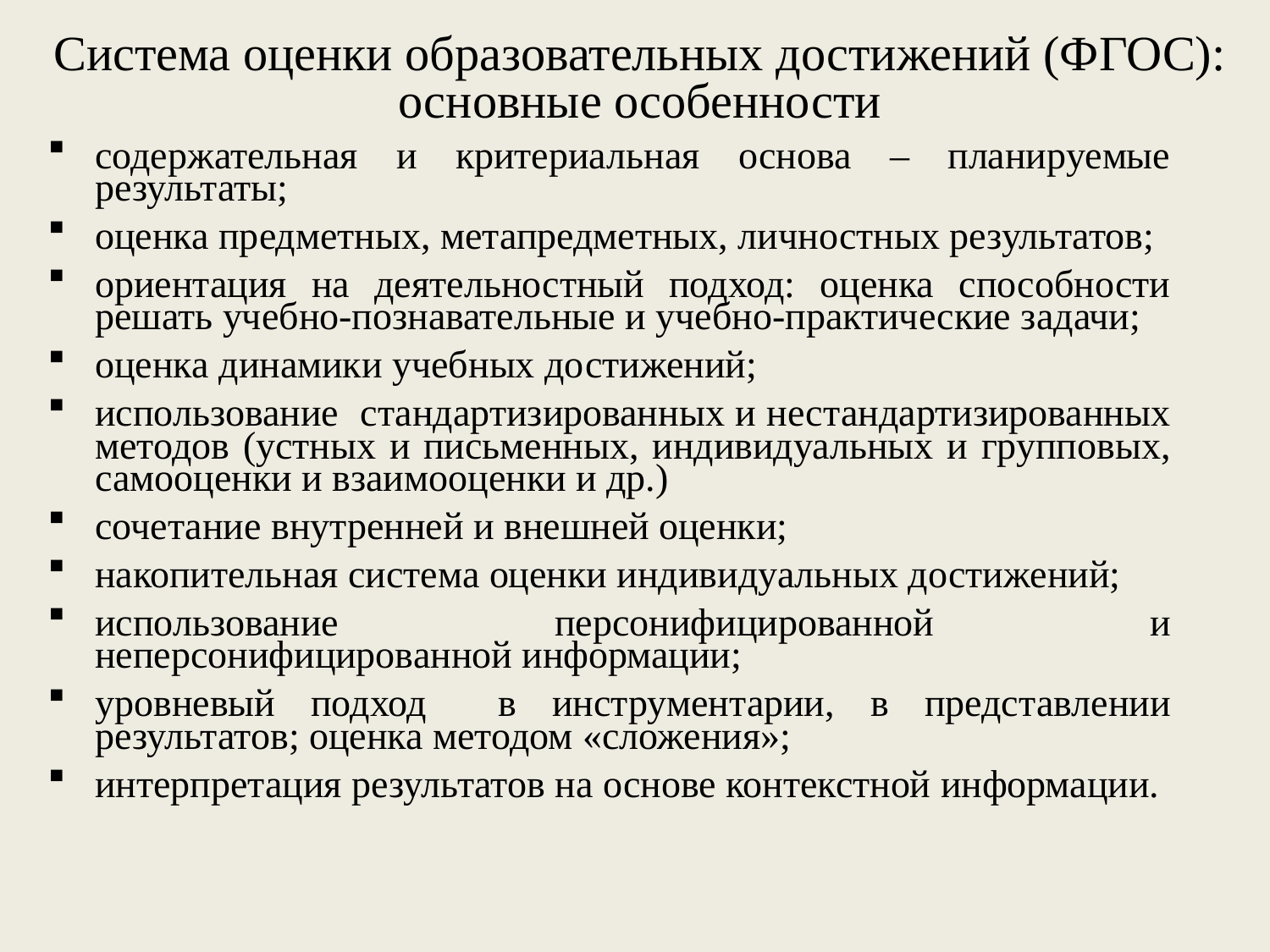

Система оценки образовательных достижений (ФГОС): основные особенности
содержательная и критериальная основа – планируемые результаты;
оценка предметных, метапредметных, личностных результатов;
ориентация на деятельностный подход: оценка способности решать учебно-познавательные и учебно-практические задачи;
оценка динамики учебных достижений;
использование  стандартизированных и нестандартизированных методов (устных и письменных, индивидуальных и групповых, самооценки и взаимооценки и др.)
сочетание внутренней и внешней оценки;
накопительная система оценки индивидуальных достижений;
использование персонифицированной и неперсонифицированной информации;
уровневый подход  в инструментарии, в представлении результатов; оценка методом «сложения»;
интерпретация результатов на основе контекстной информации.